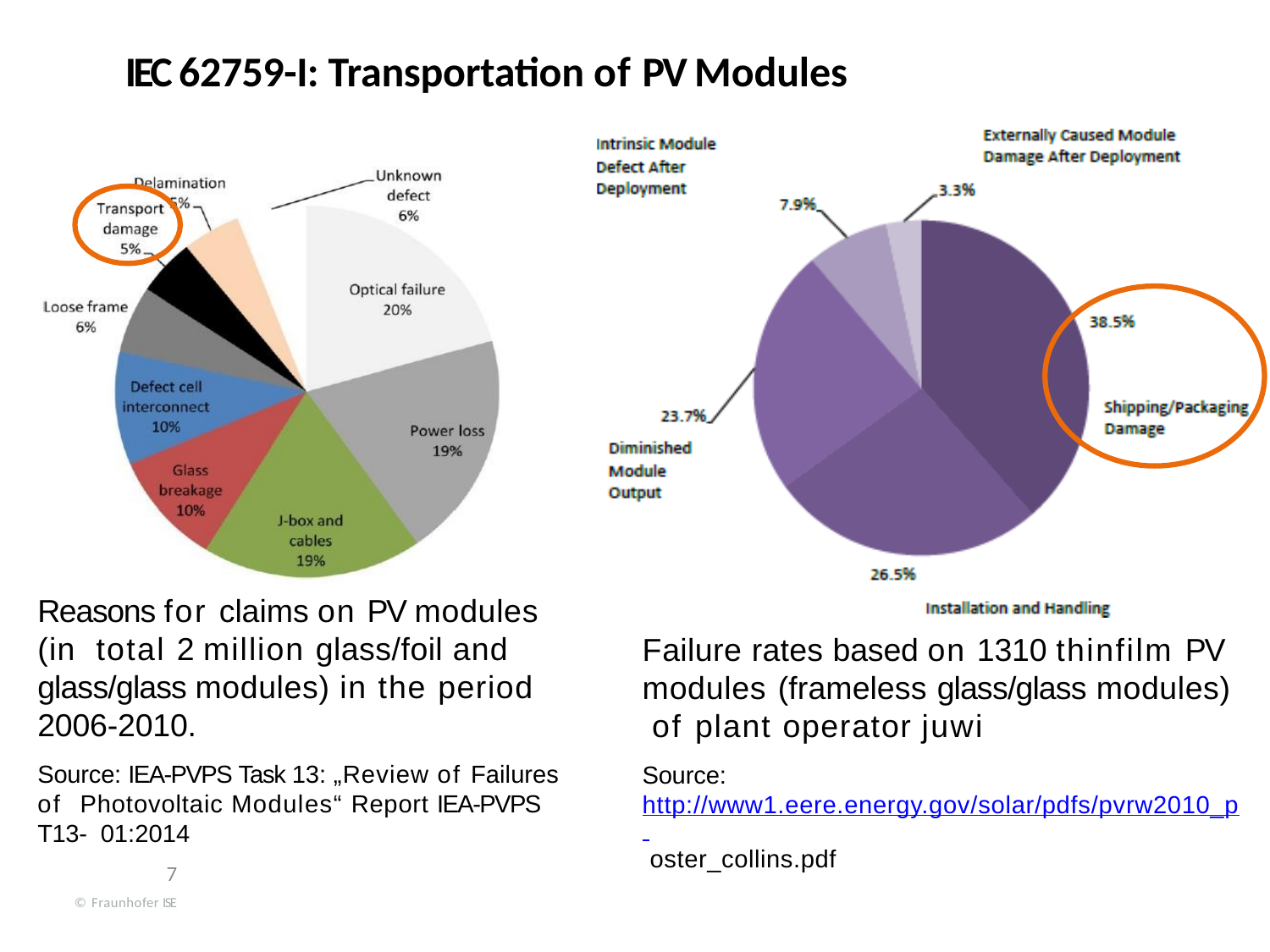

# IEC 62759-I: Transportation of PV Modules

Reasons for claims on PV modules (in  total 2 million glass/foil and  glass/glass modules) in the period  2006-2010.
Source: IEA-PVPS Task 13: „Review of Failures of  Photovoltaic Modules“ Report IEA-PVPS T13-  01:2014
Failure rates based on 1310 thinfilm PV  modules (frameless glass/glass modules)  of plant operator juwi
Source:  http://www1.eere.energy.gov/solar/pdfs/pvrw2010_p  oster_collins.pdf
7
© Fraunhofer ISE